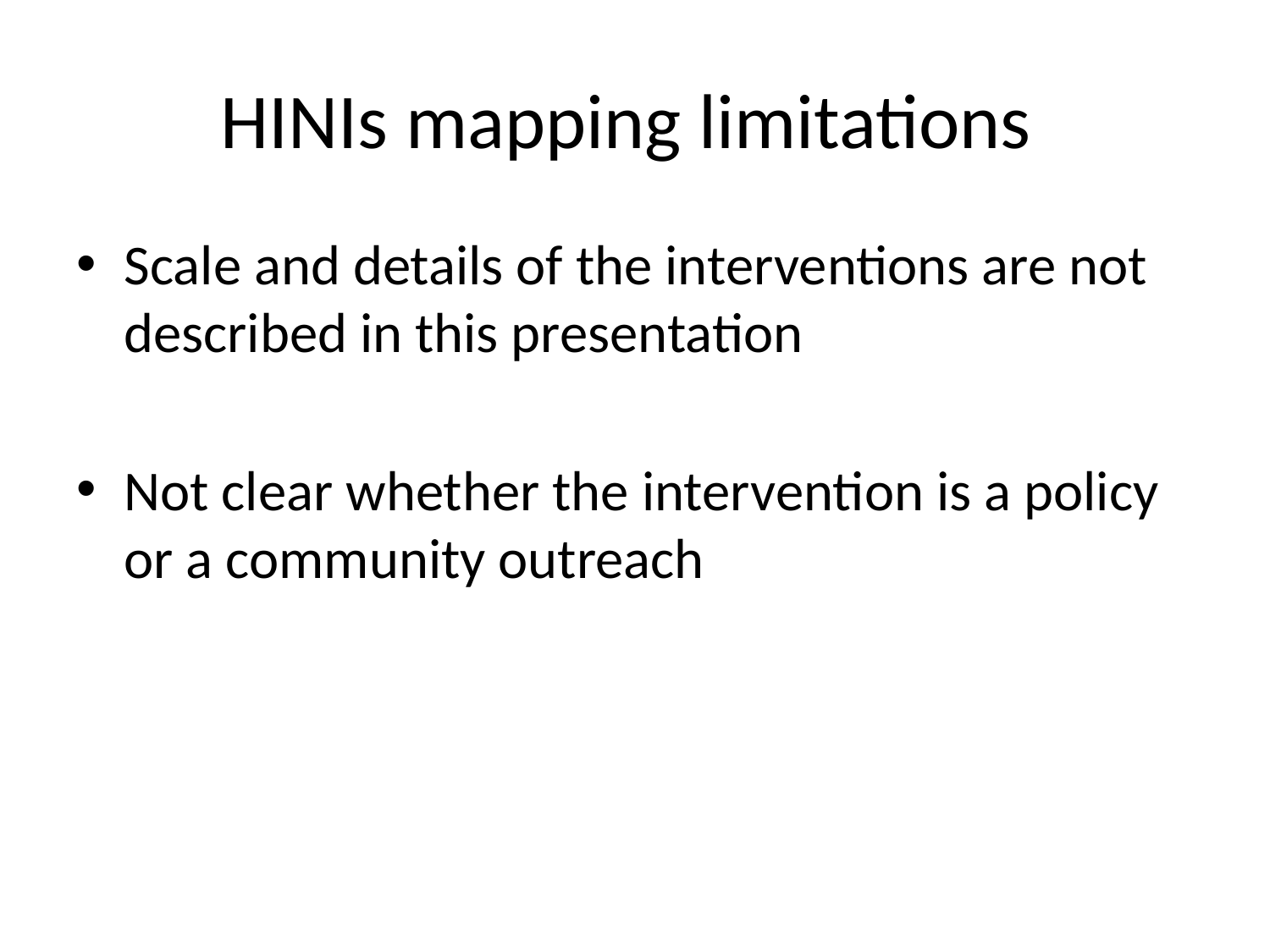

# HINIs mapping limitations
Scale and details of the interventions are not described in this presentation

Not clear whether the intervention is a policy or a community outreach